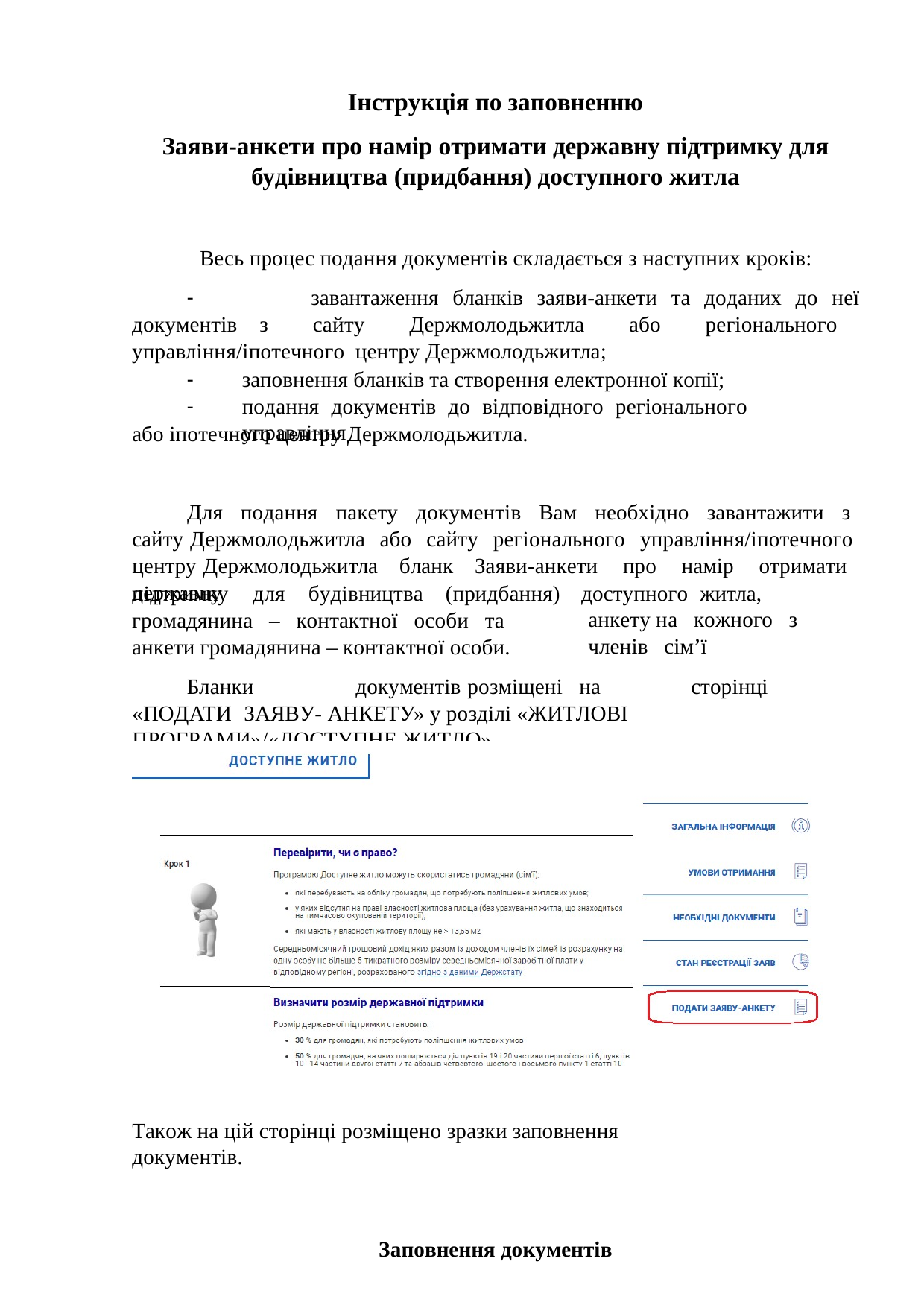

Інструкція по заповненню
Заяви-анкети про намір отримати державну підтримку для будівництва (придбання) доступного житла

Весь процес подання документів складається з наступних кроків:
-          завантаження бланків заяви-анкети та доданих до неї документів з  сайту  Держмолодьжитла  або  регіонального  управління/іпотечного  центру Держмолодьжитла;
-
-
заповнення бланків та створення електронної копії;
подання  документів  до  відповідного  регіонального  управління
або іпотечного центру Держмолодьжитла.

Для  подання  пакету  документів  Вам  необхідно  завантажити  з  сайту Держмолодьжитла  або  сайту  регіонального  управління/іпотечного  центру Держмолодьжитла   бланк   Заяви-анкети    про    намір    отримати   державну
підтримку	для	будівництва	(придбання) громадянина   –   контактної   особи   та   анкети громадянина – контактної особи.
доступного	житла,	анкету на   кожного   з   членів   сім’ї
Бланки	документів	розміщені	на	сторінці	«ПОДАТИ	ЗАЯВУ- АНКЕТУ» у розділі «ЖИТЛОВІ ПРОГРАМИ»/«ДОСТУПНЕ ЖИТЛО».

Також на цій сторінці розміщено зразки заповнення документів.
Заповнення документів